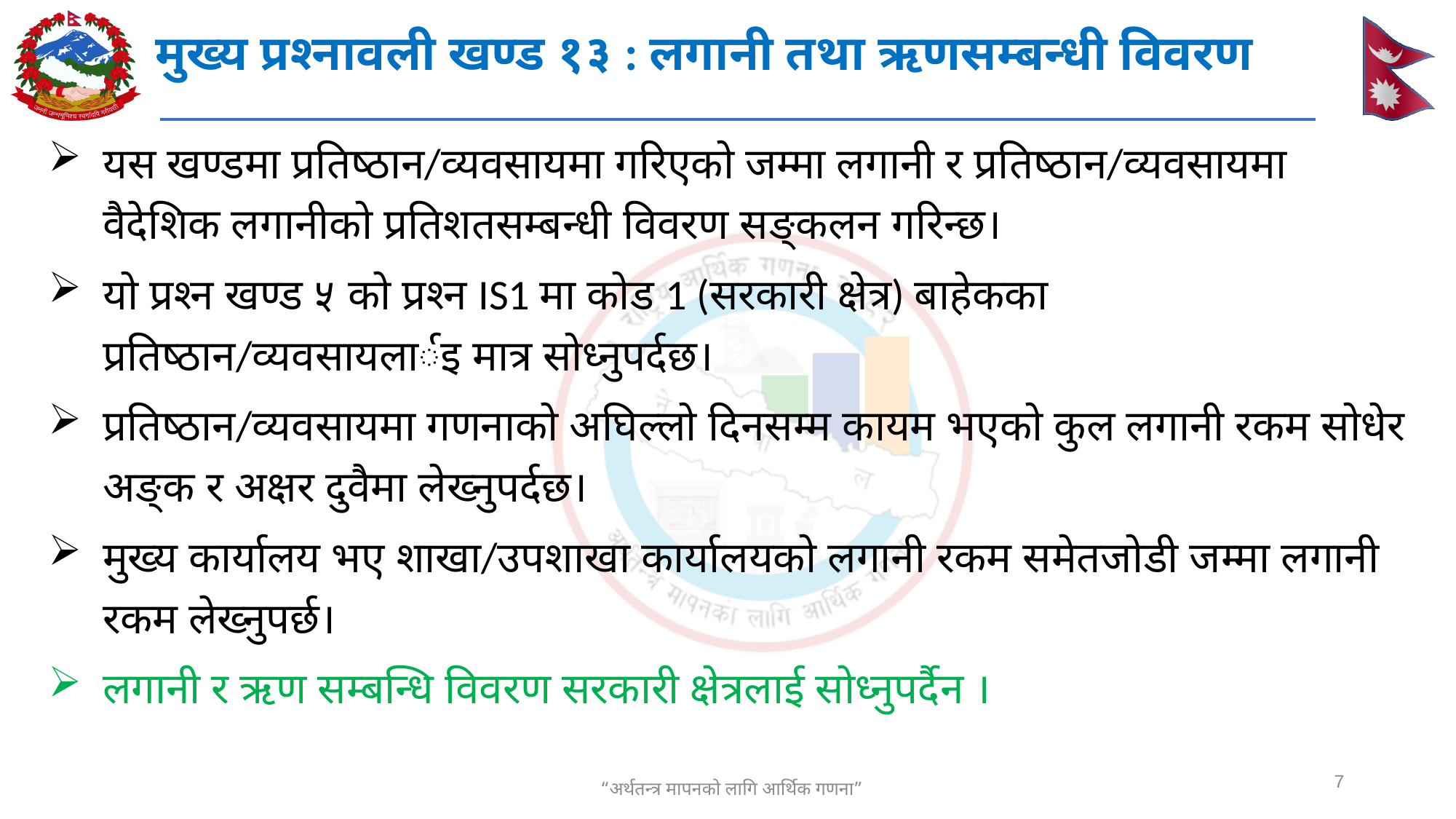

मुख्य प्रश्नावली खण्ड १३ : लगानी तथा ऋणसम्बन्धी विवरण
यस खण्डमा प्रतिष्ठान/व्यवसायमा गरिएको जम्मा लगानी र प्रतिष्ठान/व्यवसायमा वैदेशिक लगानीको प्रतिशतसम्बन्धी विवरण सङ्कलन गरिन्छ।
यो प्रश्न खण्ड ५ को प्रश्न IS1 मा कोड 1 (सरकारी क्षेत्र) बाहेकका प्रतिष्ठान/व्यवसायलार्इ मात्र सोध्नुपर्दछ।
प्रतिष्ठान/व्यवसायमा गणनाको अघिल्लो दिनसम्म कायम भएको कुल लगानी रकम सोधेर अङ्क र अक्षर दुवैमा लेख्नुपर्दछ।
मुख्य कार्यालय भए शाखा/उपशाखा कार्यालयको लगानी रकम समेतजोडी जम्मा लगानी रकम लेख्नुपर्छ।
लगानी र ऋण सम्बन्धि विवरण सरकारी क्षेत्रलाई सोध्नुपर्दैन ।

7
“अर्थतन्त्र मापनको लागि आर्थिक गणना”